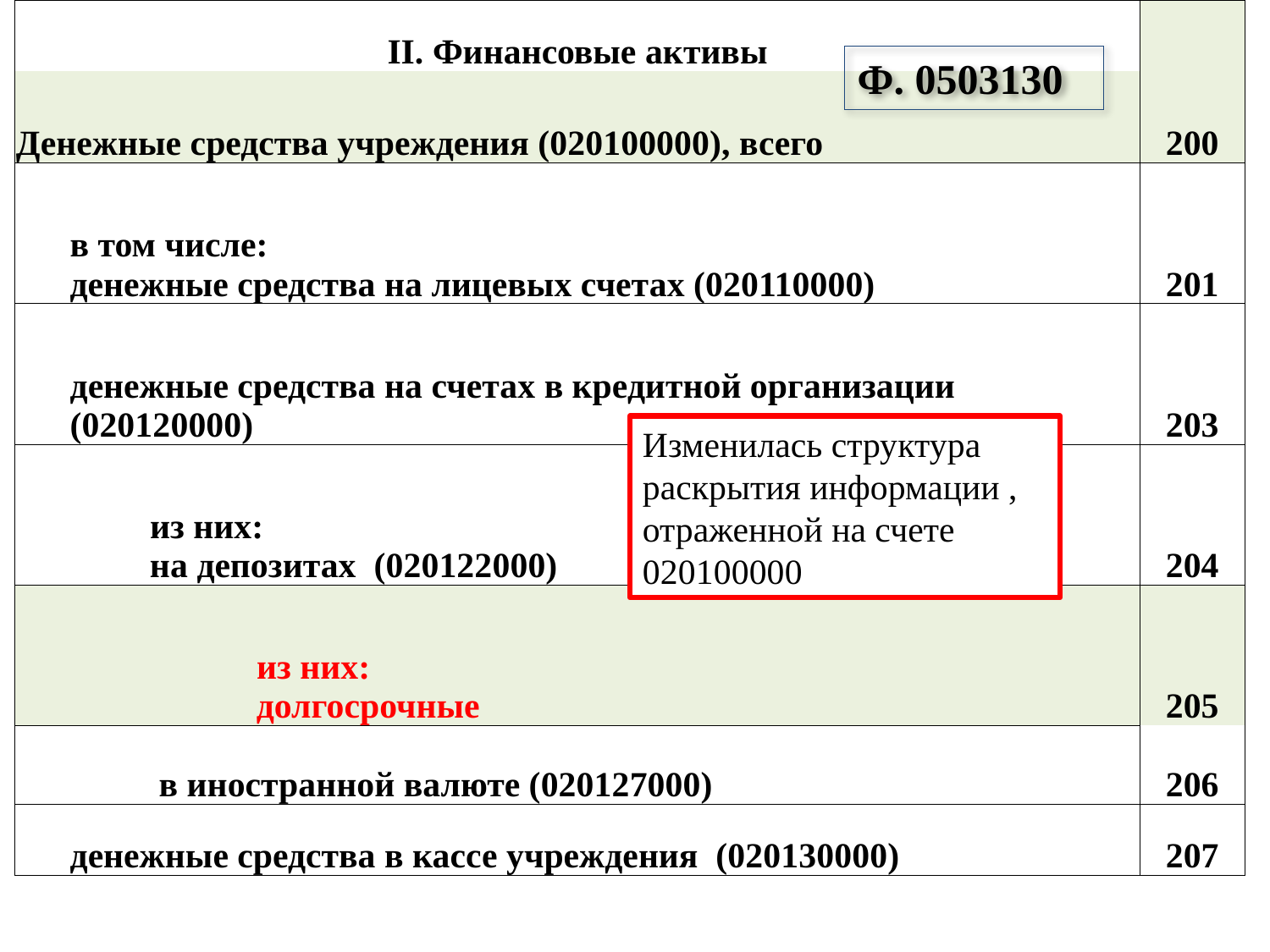

| II. Финансовые активы | 200 |
| --- | --- |
| Денежные средства учреждения (020100000), всего |  |
| в том числе: денежные средства на лицевых счетах (020110000) | 201 |
| денежные средства на счетах в кредитной организации (020120000) | 203 |
| из них: на депозитах (020122000) | 204 |
| из них: долгосрочные | 205 |
| в иностранной валюте (020127000) | 206 |
| денежные средства в кассе учреждения (020130000) | 207 |
Ф. 0503130
Изменилась структура раскрытия информации , отраженной на счете 020100000